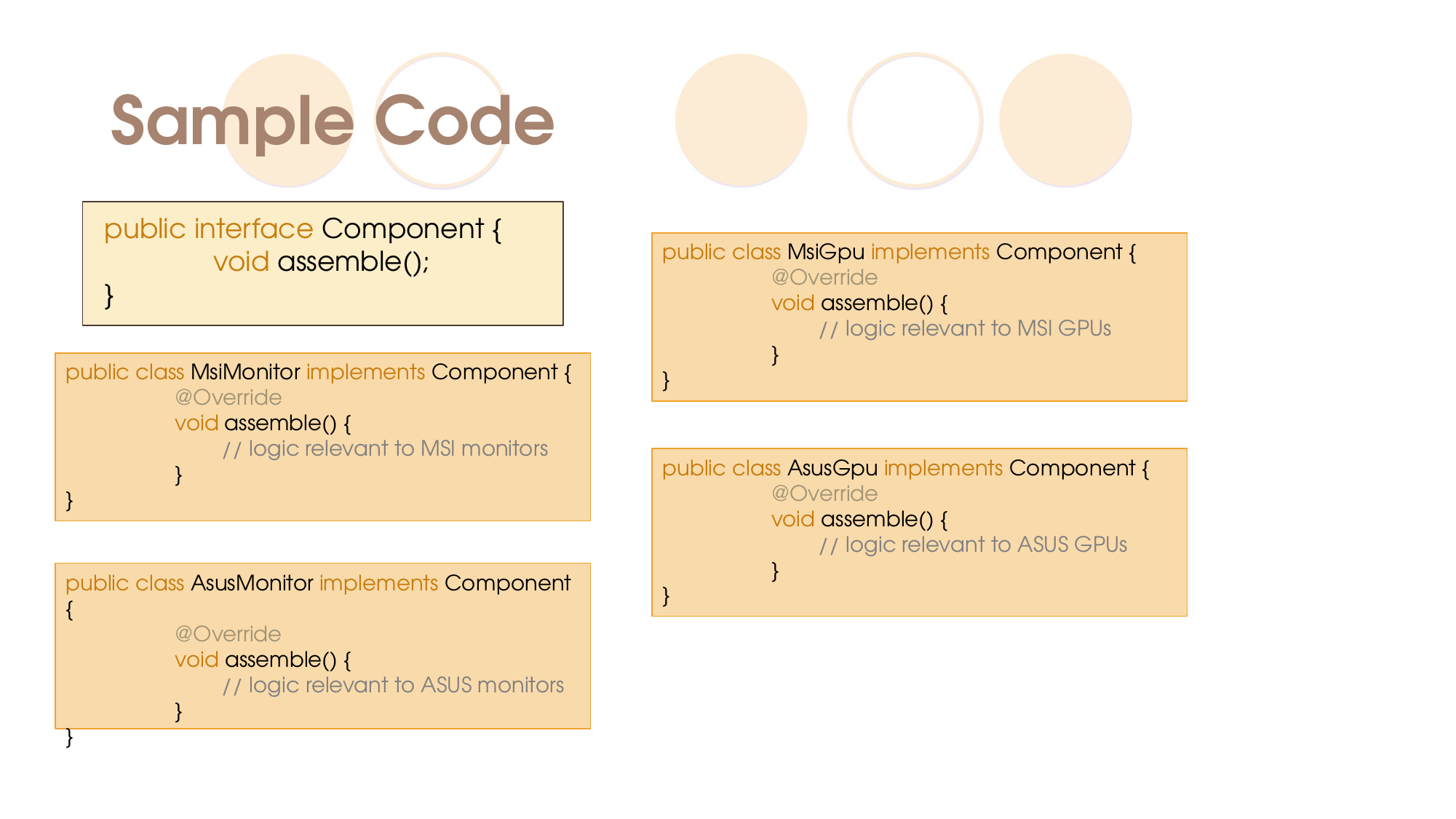

# Sample Code

public interface Component { 	void assemble();
}
public class MsiGpu implements Component {
	@Override
	void assemble() {
	        // logic relevant to MSI GPUs
	}
}

public class MsiMonitor implements Component {
	@Override
	void assemble() {
	        // logic relevant to MSI monitors
	}
}

public class AsusGpu implements Component {
	@Override
	void assemble() {
	        // logic relevant to ASUS GPUs
	}
}

public class AsusMonitor implements Component {
	@Override
	void assemble() {
	        // logic relevant to ASUS monitors
	}
}